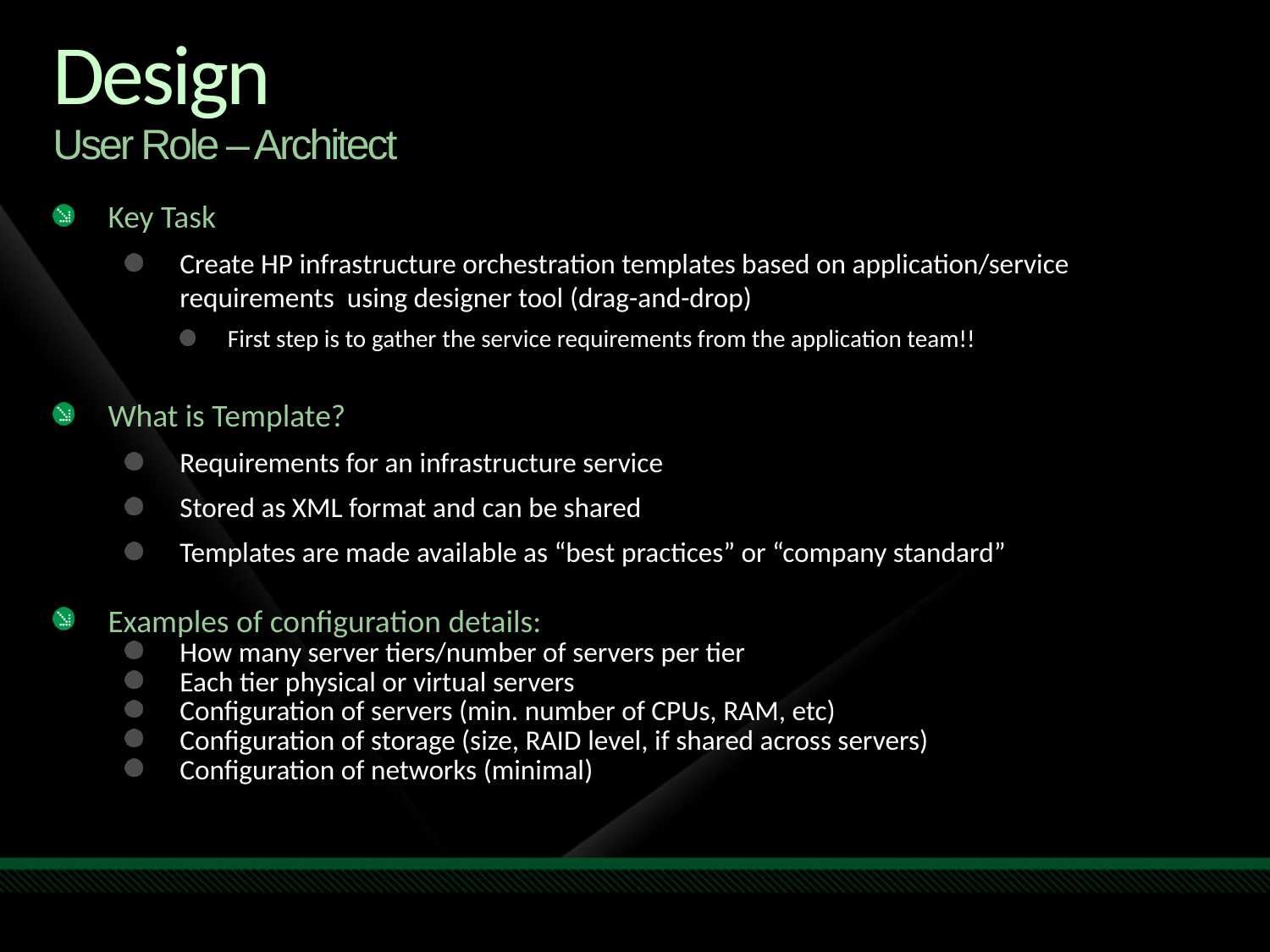

# Design User Role – Architect
Key Task
Create HP infrastructure orchestration templates based on application/service requirements  using designer tool (drag-and-drop)
First step is to gather the service requirements from the application team!!

What is Template?
Requirements for an infrastructure service
Stored as XML format and can be shared
Templates are made available as “best practices” or “company standard”

Examples of configuration details:
How many server tiers/number of servers per tier
Each tier physical or virtual servers
Configuration of servers (min. number of CPUs, RAM, etc)
Configuration of storage (size, RAID level, if shared across servers)
Configuration of networks (minimal)